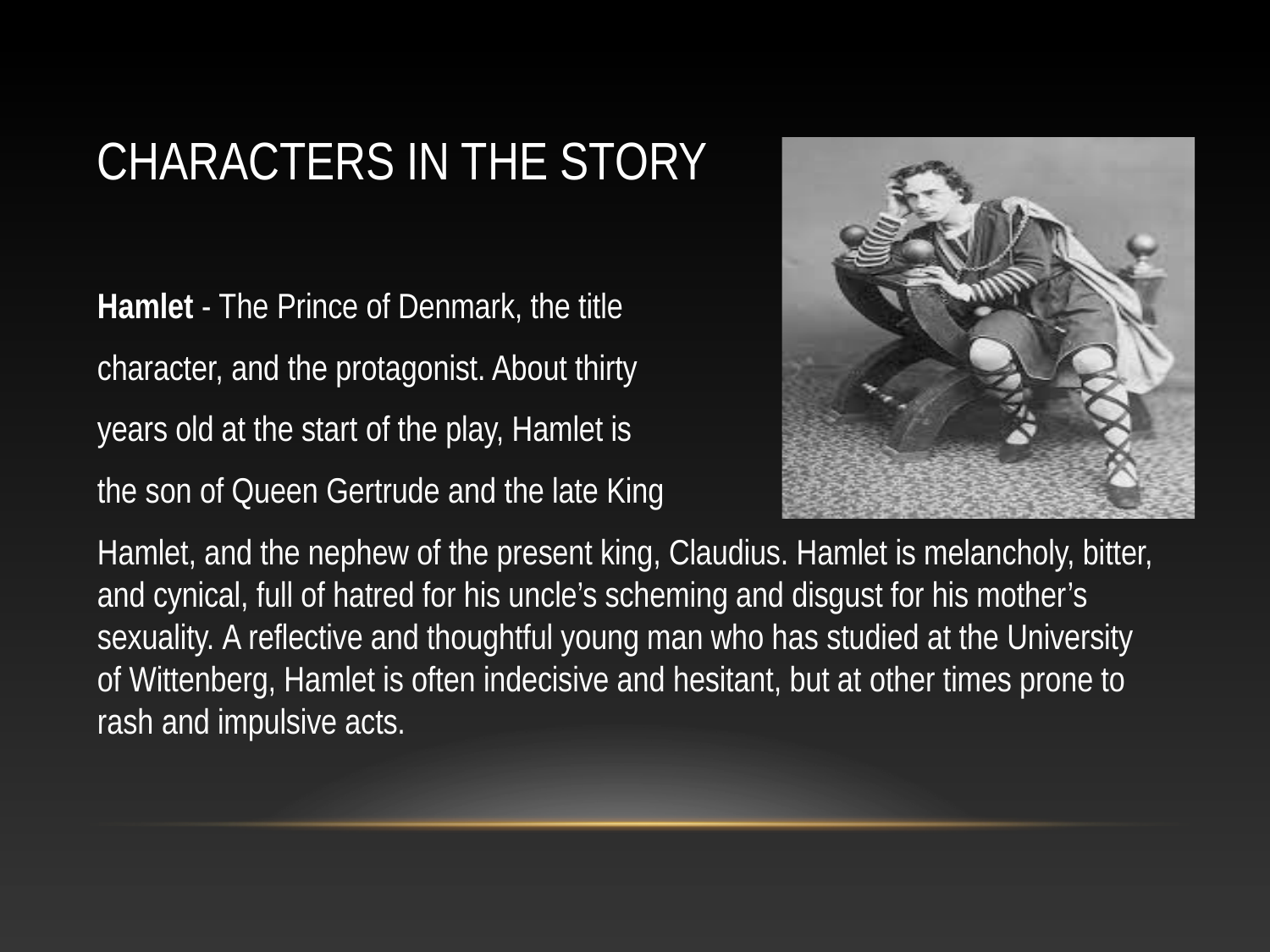

# CHARACTERS IN THE STORY

Hamlet - The Prince of Denmark, the title  character, and the protagonist. About thirty  years old at the start of the play, Hamlet is  the son of Queen Gertrude and the late King
Hamlet, and the nephew of the present king, Claudius. Hamlet is melancholy, bitter,  and cynical, full of hatred for his uncle’s scheming and disgust for his mother’s  sexuality. A reflective and thoughtful young man who has studied at the University  of Wittenberg, Hamlet is often indecisive and hesitant, but at other times prone to  rash and impulsive acts.